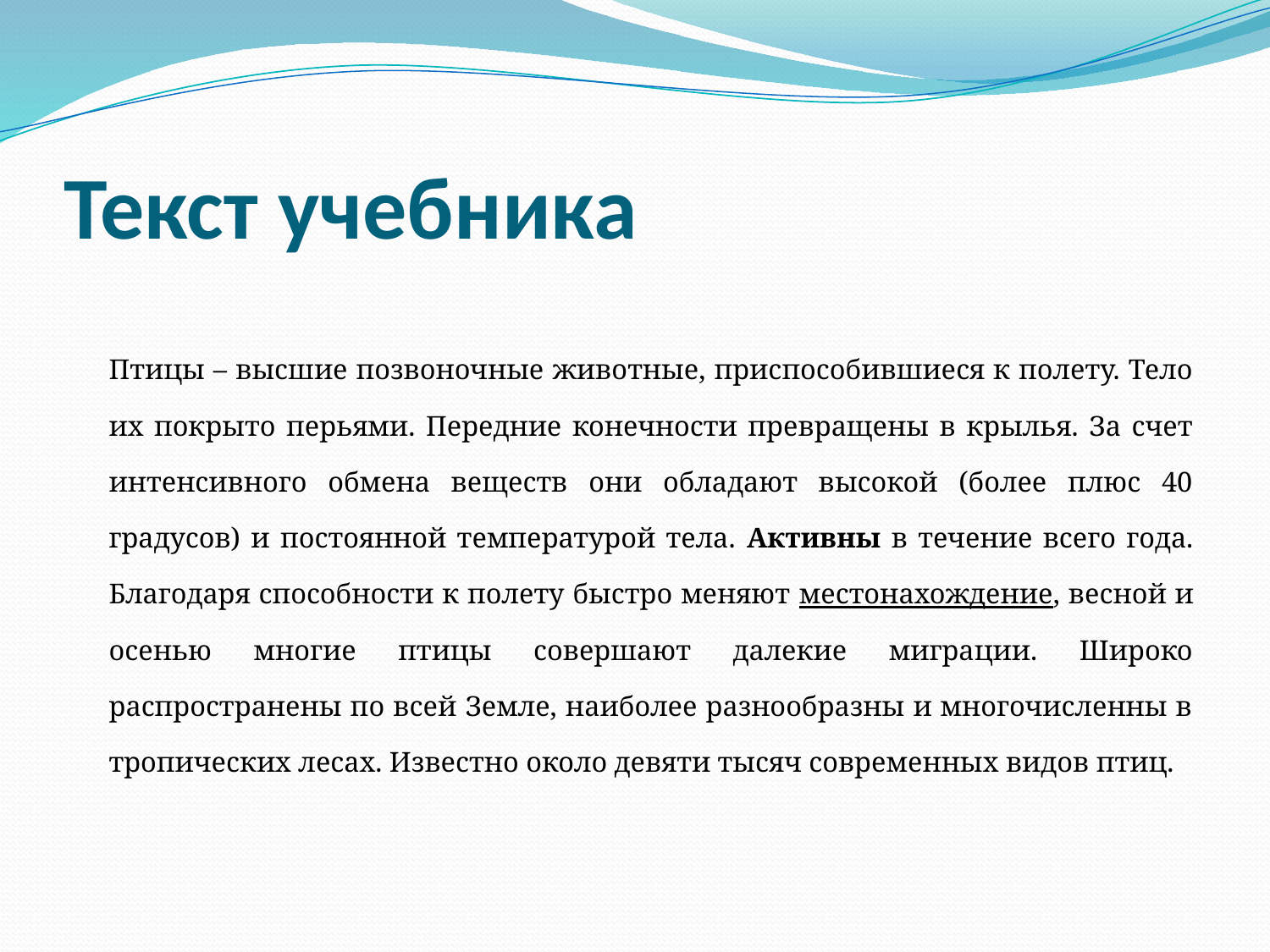

# Текст учебника

 		Птицы – высшие позвоночные животные, приспособившиеся к полету. Тело их покрыто перьями. Передние конечности превращены в крылья. За счет интенсивного обмена веществ они обладают высокой (более плюс 40 градусов) и постоянной температурой тела. Активны в течение всего года. Благодаря способности к полету быстро меняют местонахождение, весной и осенью многие птицы совершают далекие миграции. Широко распространены по всей Земле, наиболее разнообразны и многочисленны в тропических лесах. Известно около девяти тысяч современных видов птиц.